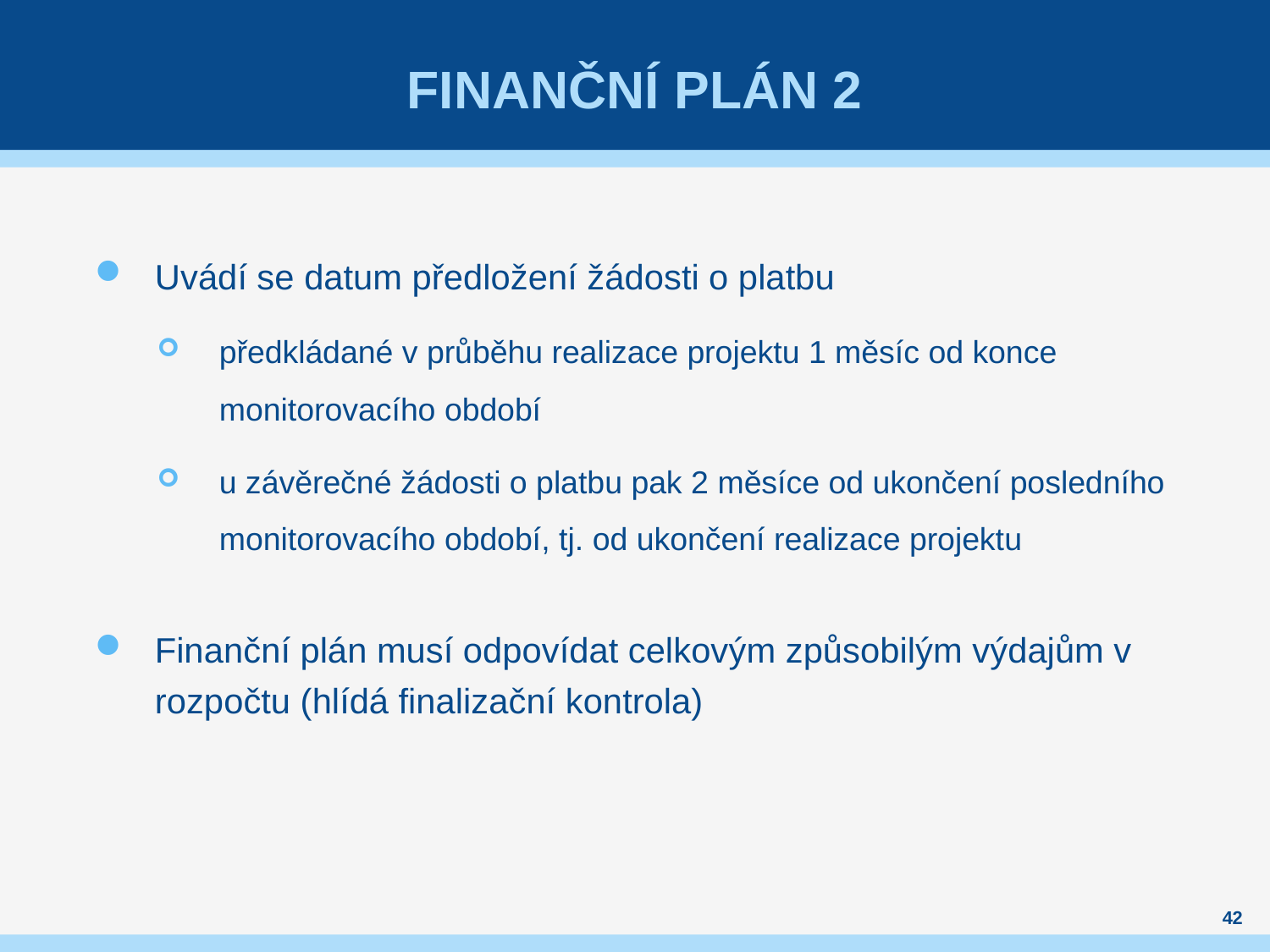

# FINANČNÍ PLÁN 2
Uvádí se datum předložení žádosti o platbu
předkládané v průběhu realizace projektu 1 měsíc od konce monitorovacího období
u závěrečné žádosti o platbu pak 2 měsíce od ukončení posledního monitorovacího období, tj. od ukončení realizace projektu

Finanční plán musí odpovídat celkovým způsobilým výdajům v rozpočtu (hlídá finalizační kontrola)

42